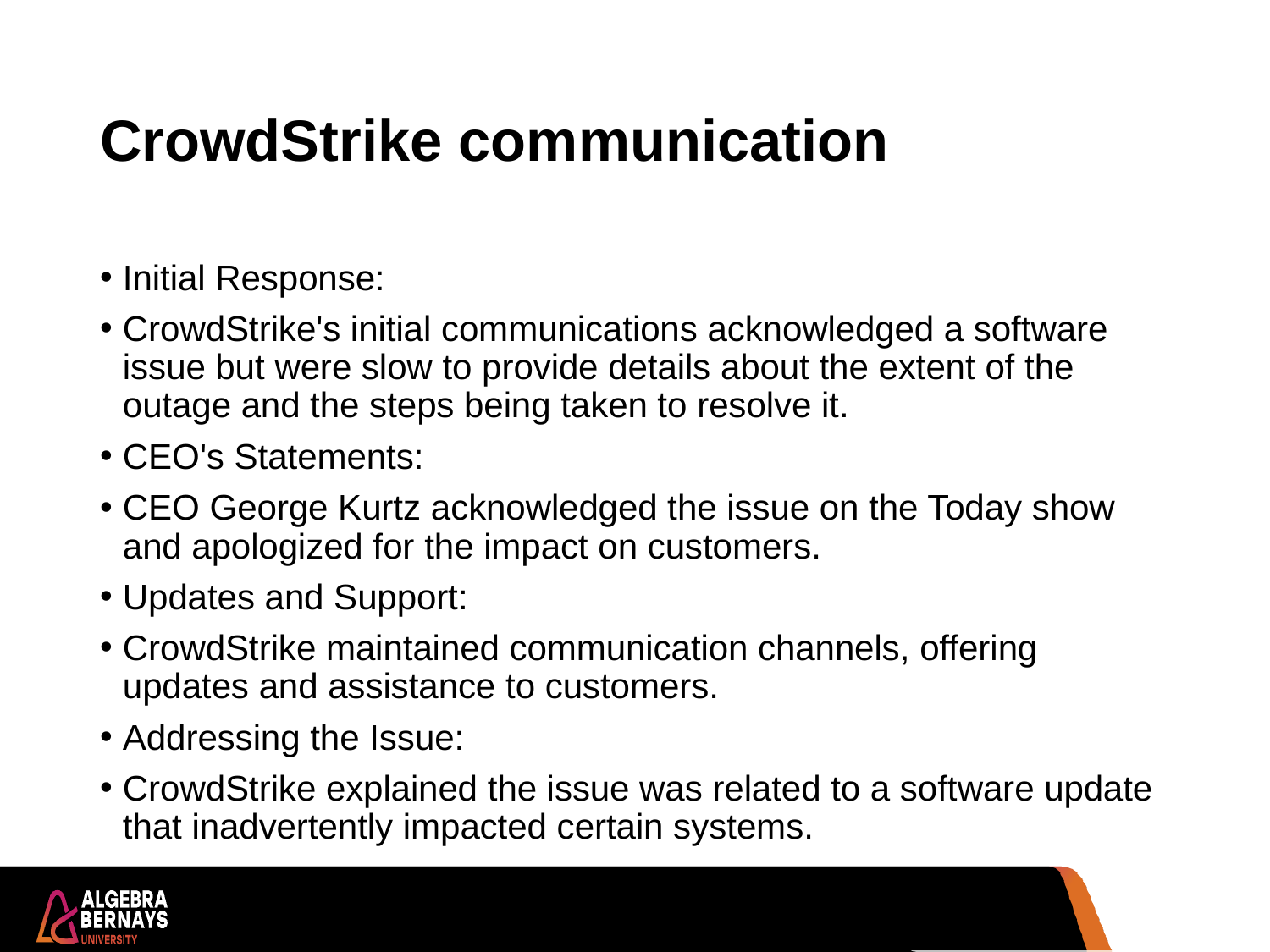

# CrowdStrike communication
Initial Response:
CrowdStrike's initial communications acknowledged a software issue but were slow to provide details about the extent of the outage and the steps being taken to resolve it.
CEO's Statements:
CEO George Kurtz acknowledged the issue on the Today show and apologized for the impact on customers.
Updates and Support:
CrowdStrike maintained communication channels, offering updates and assistance to customers.
Addressing the Issue:
CrowdStrike explained the issue was related to a software update that inadvertently impacted certain systems.